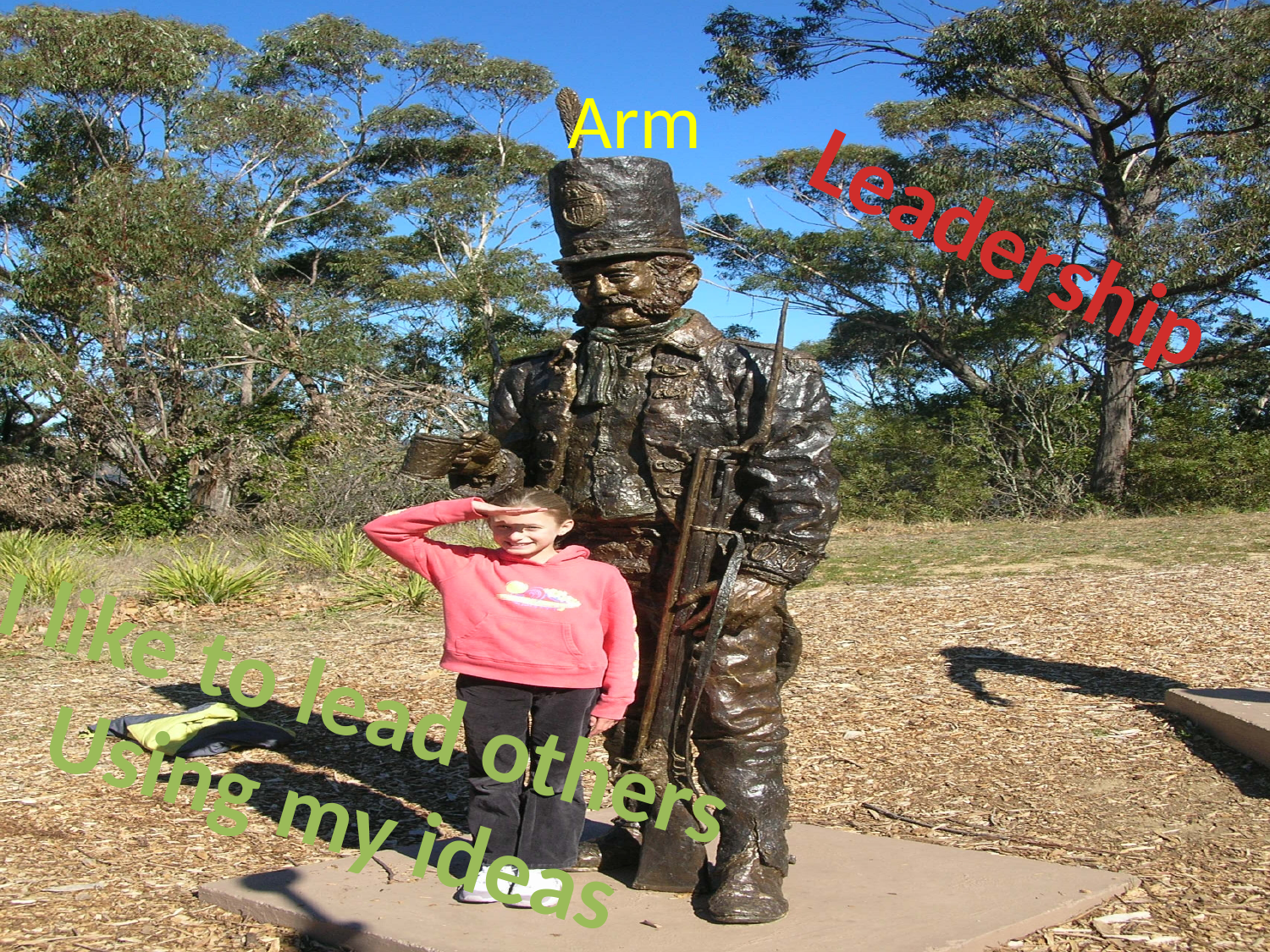

# Arm
Leadership

I like to lead others
Using my ideas